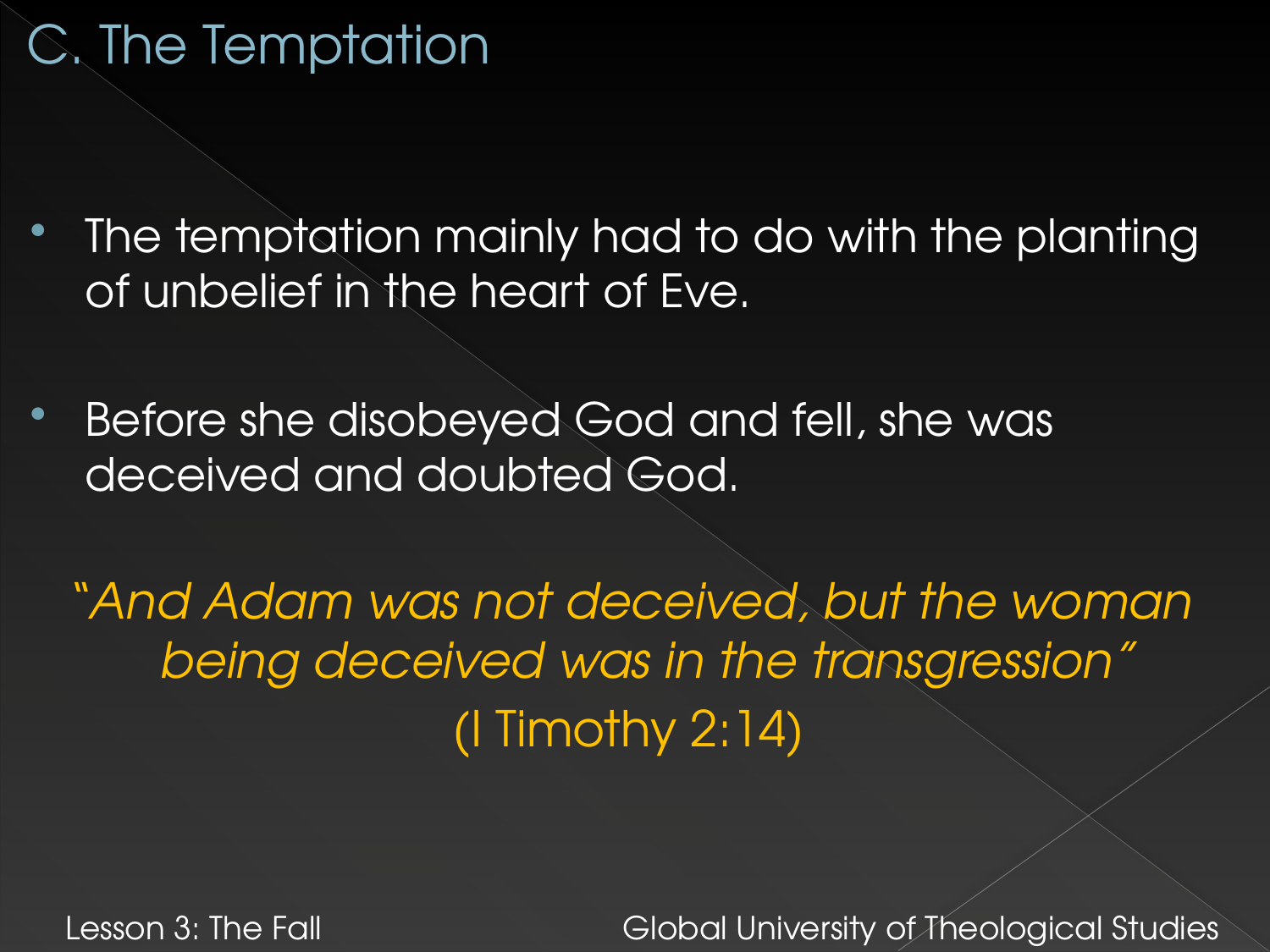

# C. The Temptation
The temptation mainly had to do with the planting of unbelief in the heart of Eve.

Before she disobeyed God and fell, she was deceived and doubted God.

“And Adam was not deceived, but the woman being deceived was in the transgression”
(I Timothy 2:14)
Lesson 3: The Fall                                  Global University of Theological Studies